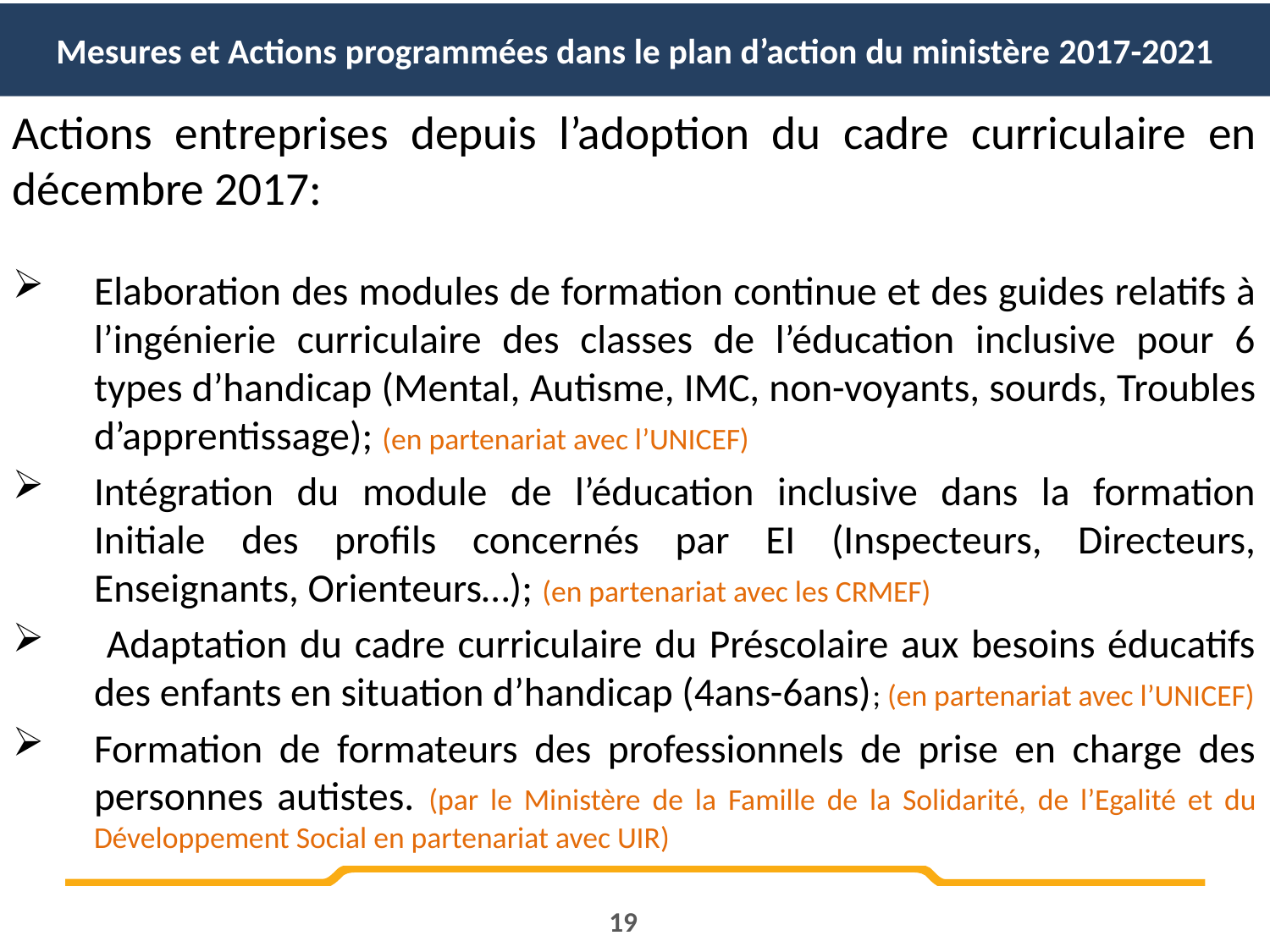

Mesures et Actions programmées dans le plan d’action du ministère 2017-2021
Actions entreprises depuis l’adoption du cadre curriculaire en décembre 2017:

Elaboration des modules de formation continue et des guides relatifs à l’ingénierie curriculaire des classes de l’éducation inclusive pour 6 types d’handicap (Mental, Autisme, IMC, non-voyants, sourds, Troubles d’apprentissage); (en partenariat avec l’UNICEF)
Intégration du module de l’éducation inclusive dans la formation Initiale des profils concernés par EI (Inspecteurs, Directeurs, Enseignants, Orienteurs…); (en partenariat avec les CRMEF)
 Adaptation du cadre curriculaire du Préscolaire aux besoins éducatifs des enfants en situation d’handicap (4ans-6ans); (en partenariat avec l’UNICEF)
Formation de formateurs des professionnels de prise en charge des personnes autistes. (par le Ministère de la Famille de la Solidarité, de l’Egalité et du Développement Social en partenariat avec UIR)

19